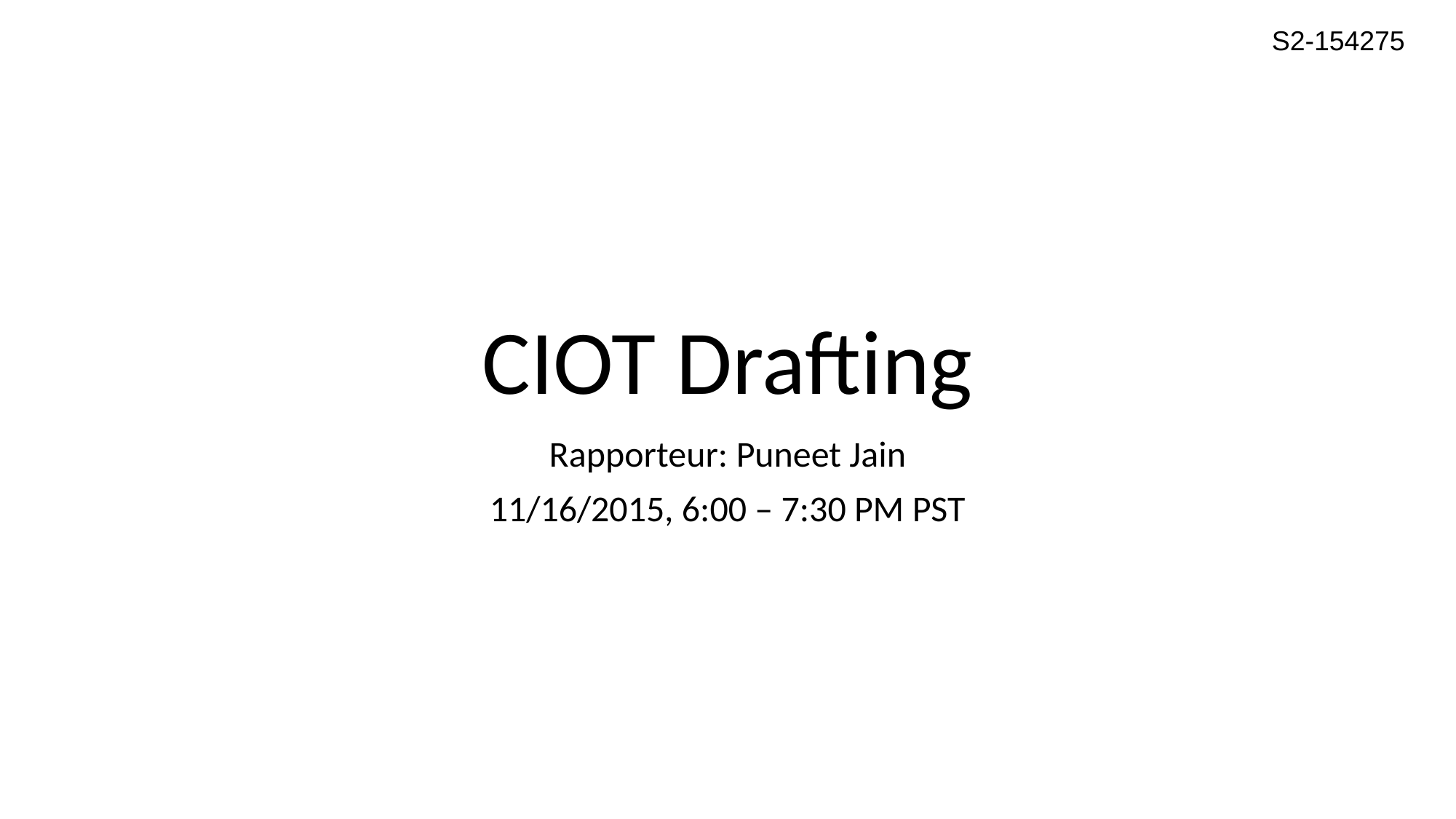

S2-154275
# CIOT Drafting
Rapporteur: Puneet Jain
11/16/2015, 6:00 – 7:30 PM PST